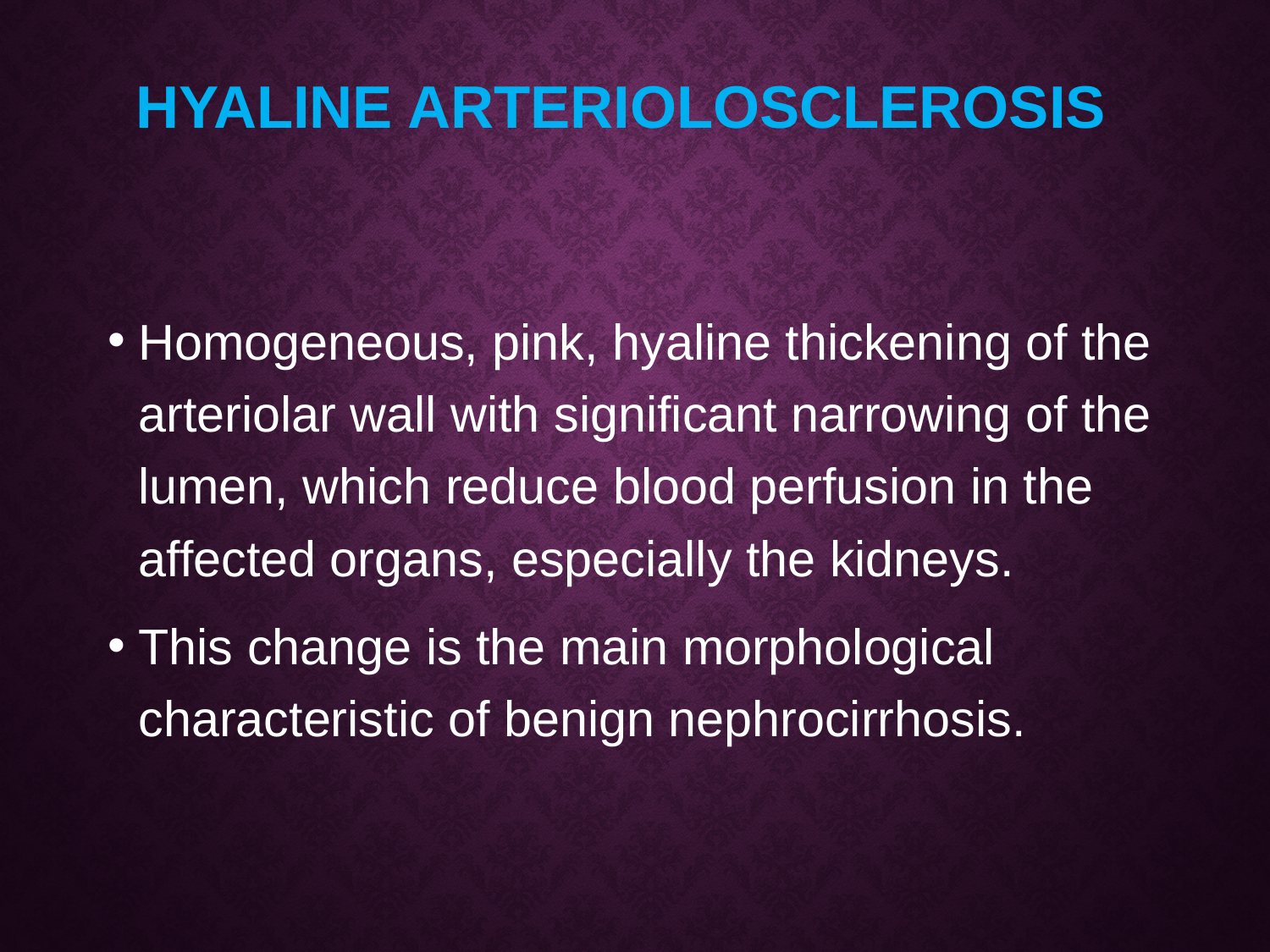

# Hyaline arteriolosclerosis
Homogeneous, pink, hyaline thickening of the arteriolar wall with significant narrowing of the lumen, which reduce blood perfusion in the affected organs, especially the kidneys.
This change is the main morphological characteristic of benign nephrocirrhosis.